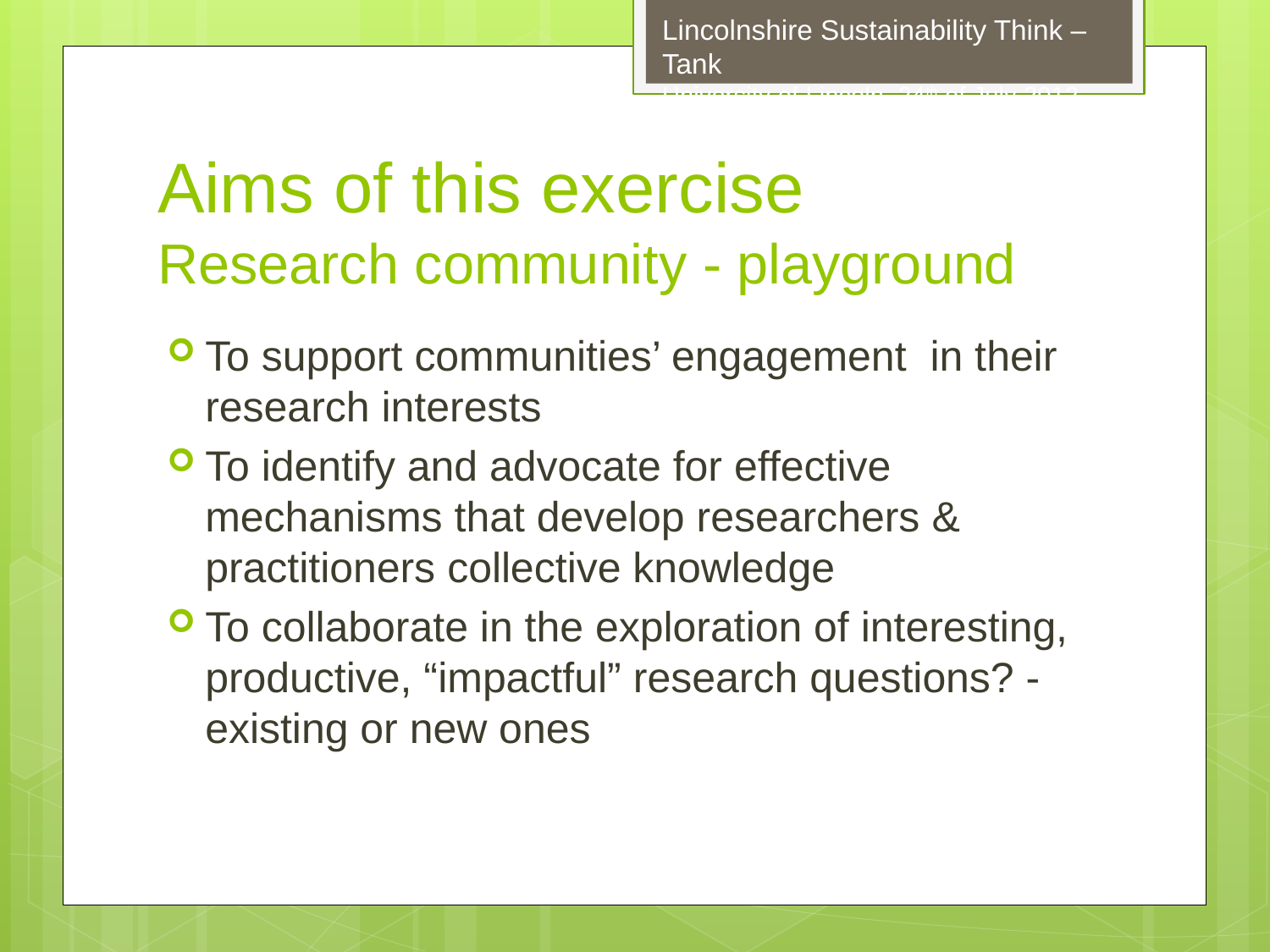

# Aims of this exercise Research community - playground
To support communities’ engagement  in their research interests
To identify and advocate for effective mechanisms that develop researchers & practitioners collective knowledge
To collaborate in the exploration of interesting, productive, “impactful” research questions? - existing or new ones